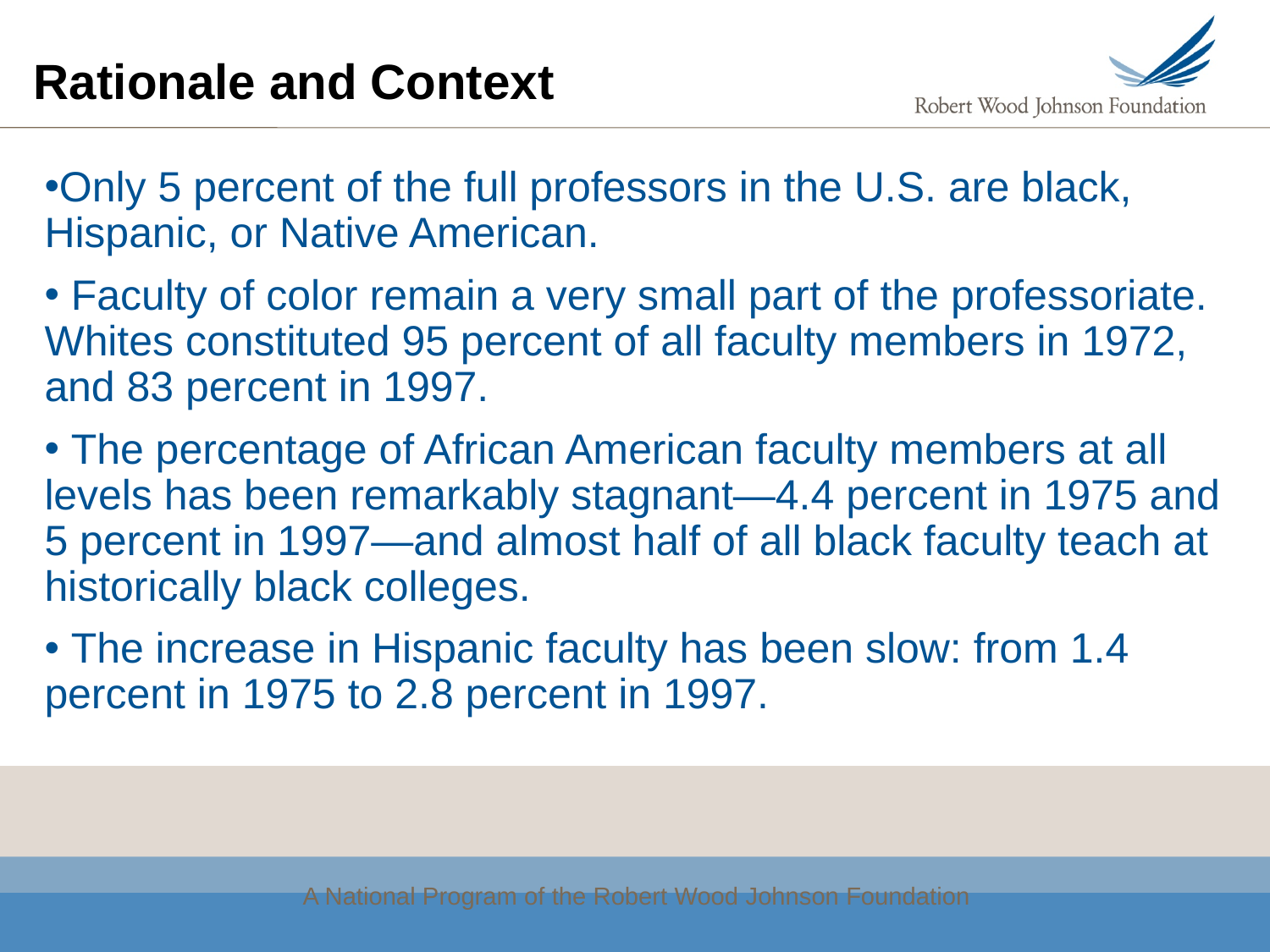

# Rationale and Context
Only 5 percent of the full professors in the U.S. are black, Hispanic, or Native American.
 Faculty of color remain a very small part of the professoriate. Whites constituted 95 percent of all faculty members in 1972, and 83 percent in 1997.
 The percentage of African American faculty members at all levels has been remarkably stagnant—4.4 percent in 1975 and 5 percent in 1997—and almost half of all black faculty teach at historically black colleges.
 The increase in Hispanic faculty has been slow: from 1.4 percent in 1975 to 2.8 percent in 1997.